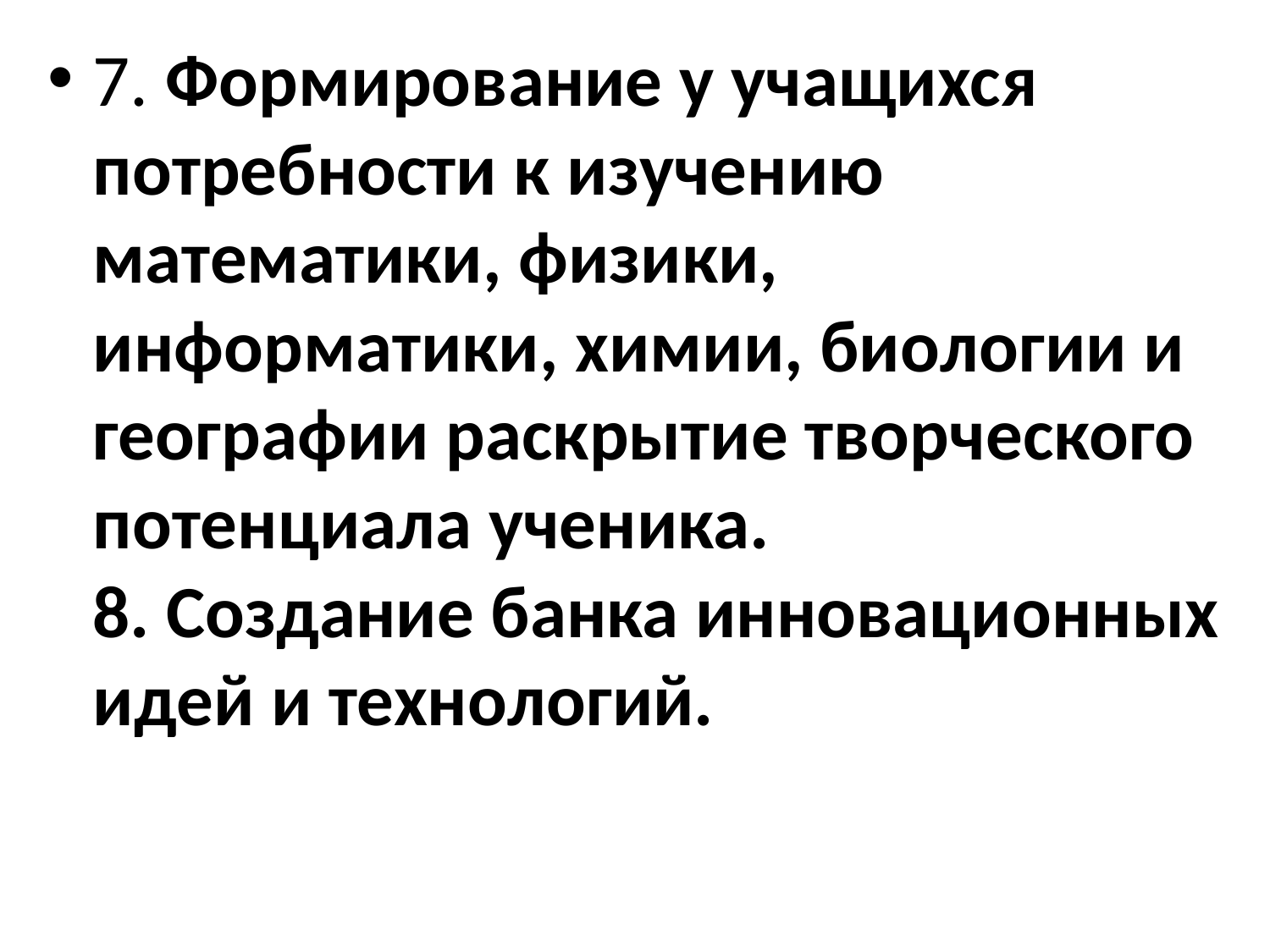

#
7. Формирование у учащихся потребности к изучению математики, физики, информатики, химии, биологии и географии раскрытие творческого потенциала ученика. 
8. Создание банка инновационных идей и технологий.